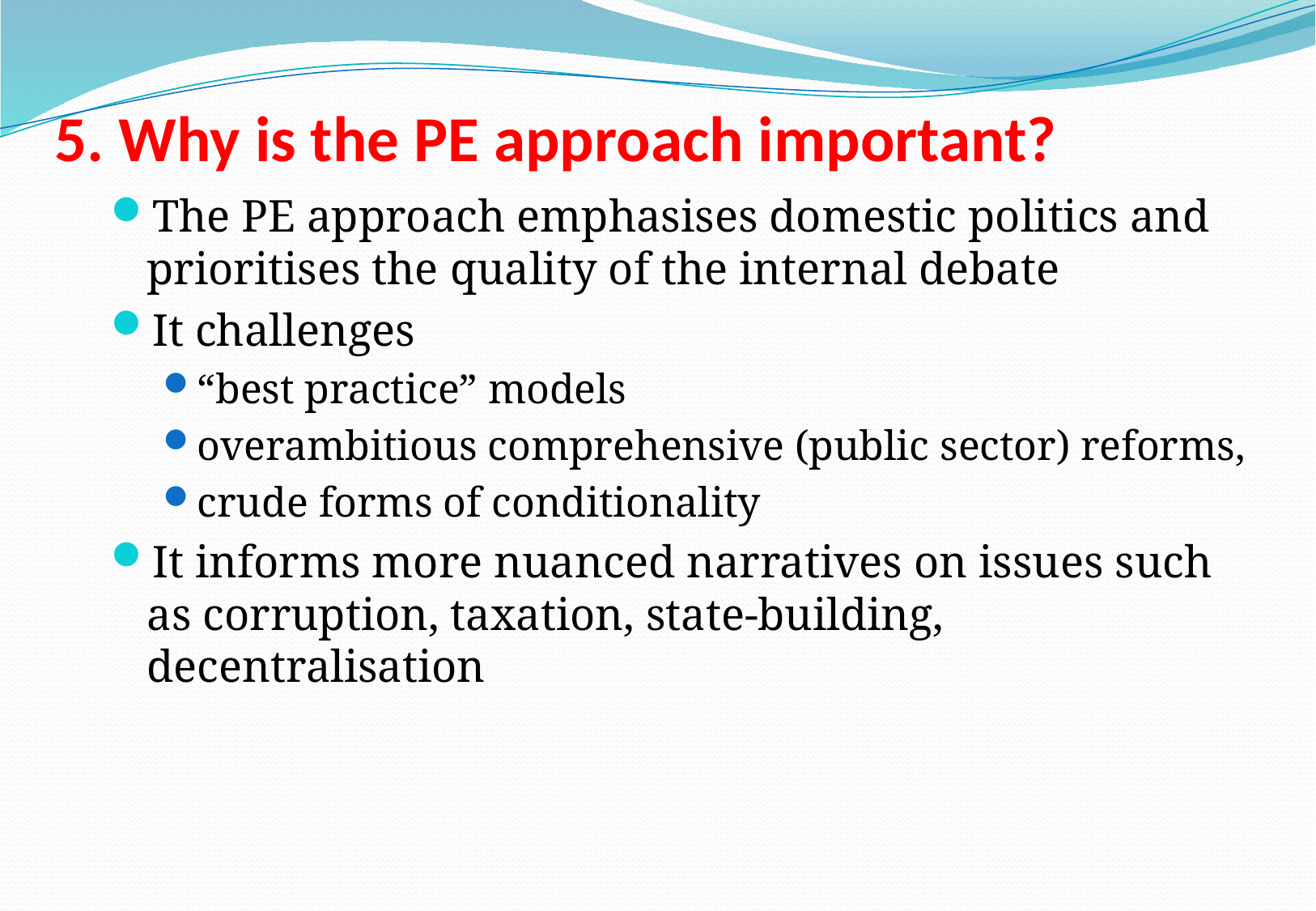

# 5. Why is the PE approach important?
The PE approach emphasises domestic politics and prioritises the quality of the internal debate
It challenges
“best practice” models
overambitious comprehensive (public sector) reforms,
crude forms of conditionality
It informs more nuanced narratives on issues such as corruption, taxation, state-building, decentralisation